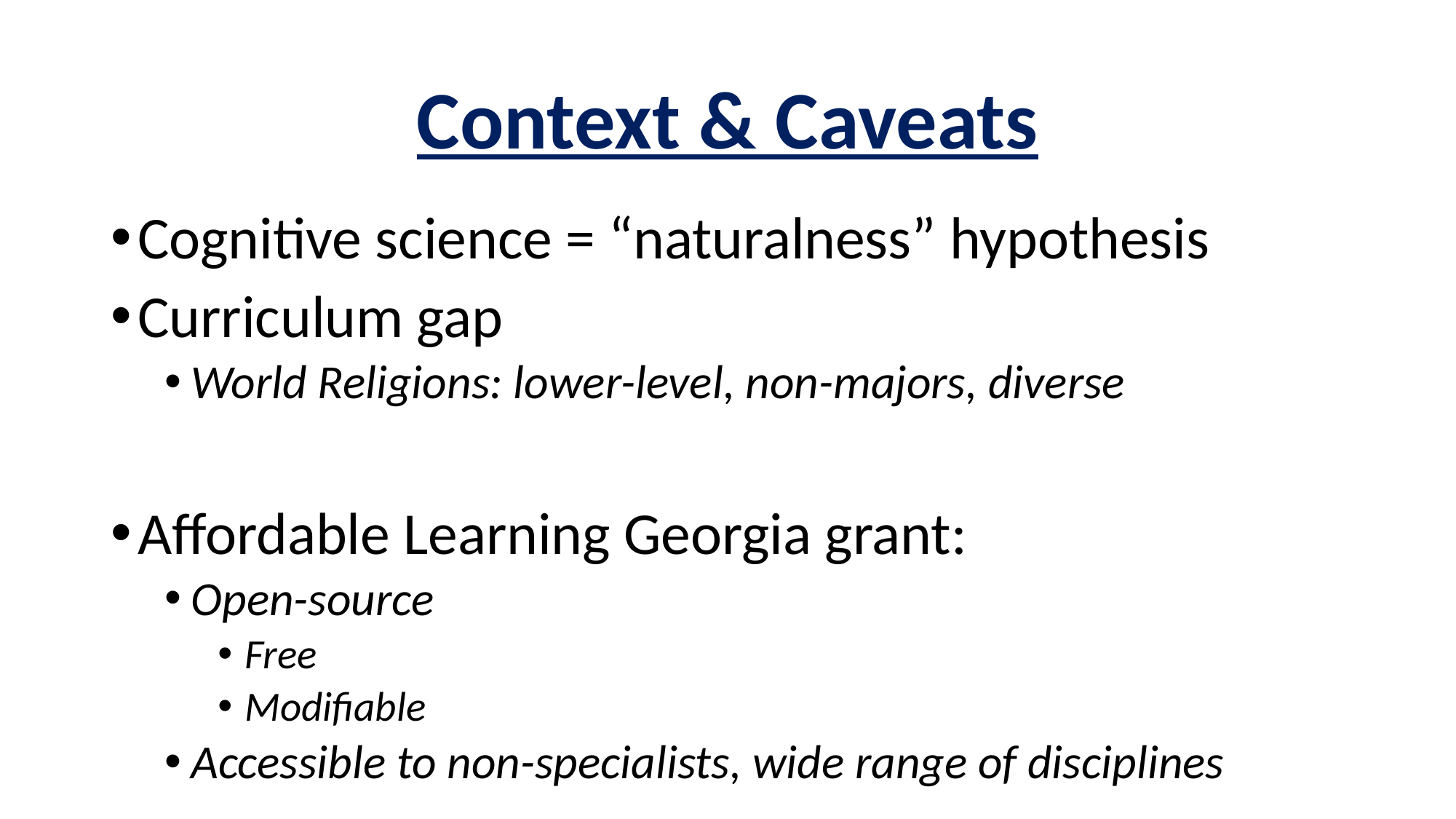

# Context & Caveats
Cognitive science = “naturalness” hypothesis
Curriculum gap
World Religions: lower-level, non-majors, diverse

Affordable Learning Georgia grant:
Open-source
Free
Modifiable
Accessible to non-specialists, wide range of disciplines